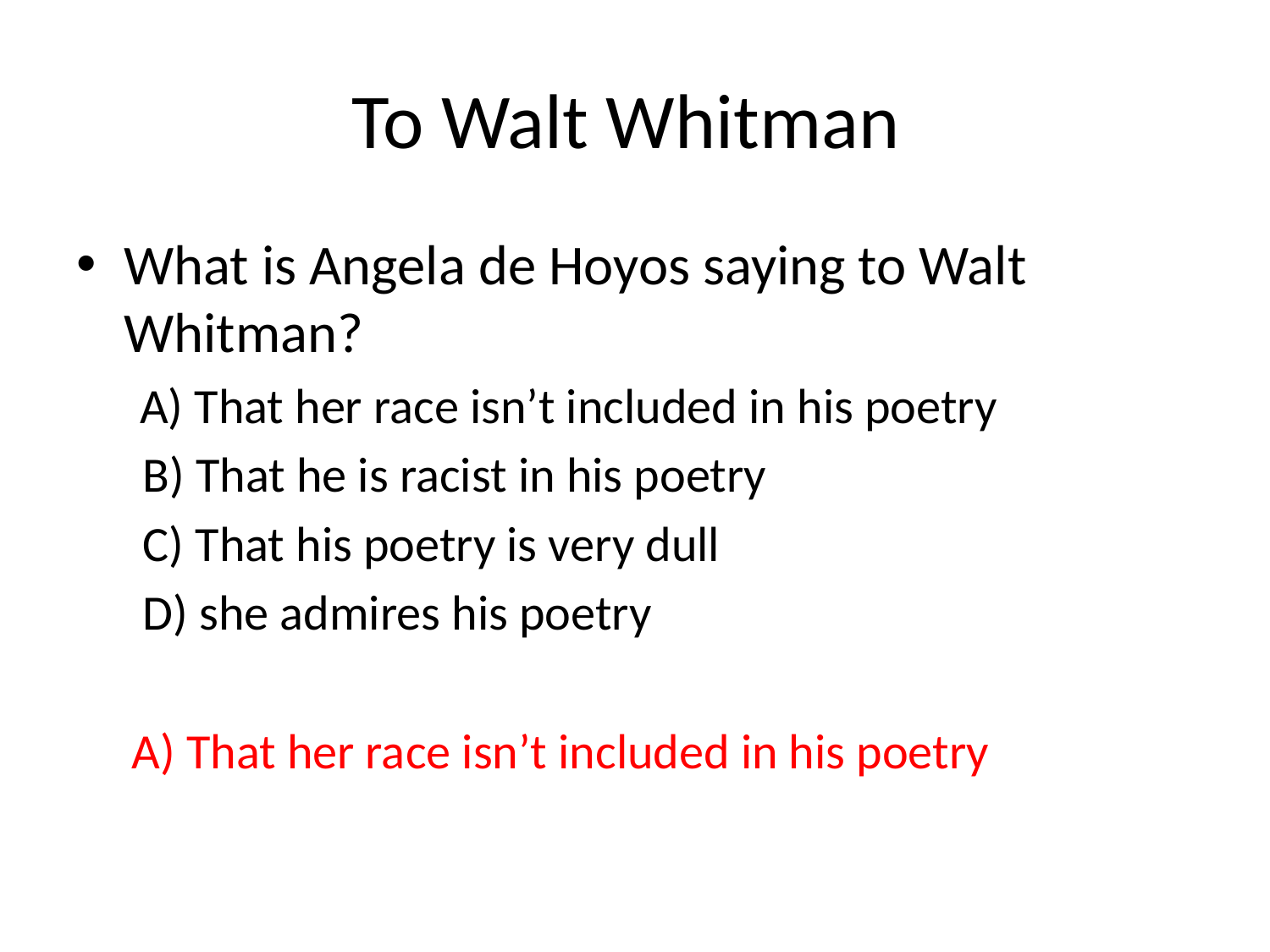

# To Walt Whitman
What is Angela de Hoyos saying to Walt Whitman?
A) That her race isn’t included in his poetry
 B) That he is racist in his poetry
 C) That his poetry is very dull
 D) she admires his poetry

A) That her race isn’t included in his poetry